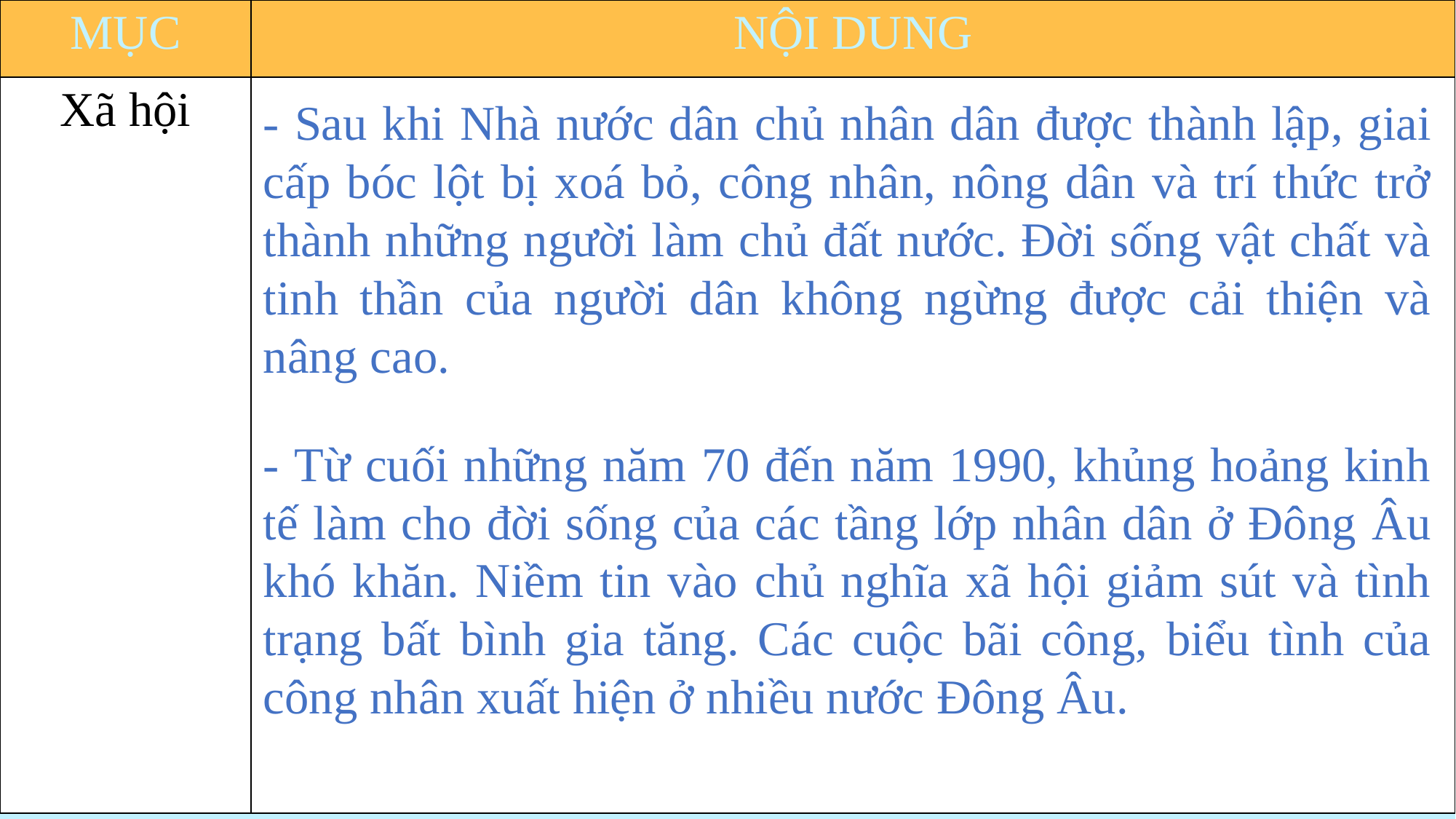

Quý thầy cô có nhu cầu về các bài giảng PowerPoint và giáo án word lịch sử từ khối 6-12.
Vui lòng liên hệ số điện thoại 0981457911 (cũng là số Zalo).
Ngoài ra còn hỗ trợ về SKKN, biện pháp thi GVG và thao giảng, chuyên đề.
Page: https://www.facebook.com/groups/baigianglichsu

| MỤC | NỘI DUNG |
| --- | --- |
| Xã hội |  |
- Sau khi Nhà nước dân chủ nhân dân được thành lập, giai cấp bóc lột bị xoá bỏ, công nhân, nông dân và trí thức trở thành những người làm chủ đất nước. Đời sống vật chất và tinh thần của người dân không ngừng được cải thiện và nâng cao.
- Từ cuối những năm 70 đến năm 1990, khủng hoảng kinh tế làm cho đời sống của các tầng lớp nhân dân ở Đông Âu khó khăn. Niềm tin vào chủ nghĩa xã hội giảm sút và tình trạng bất bình gia tăng. Các cuộc bãi công, biểu tình của công nhân xuất hiện ở nhiều nước Đông Âu.